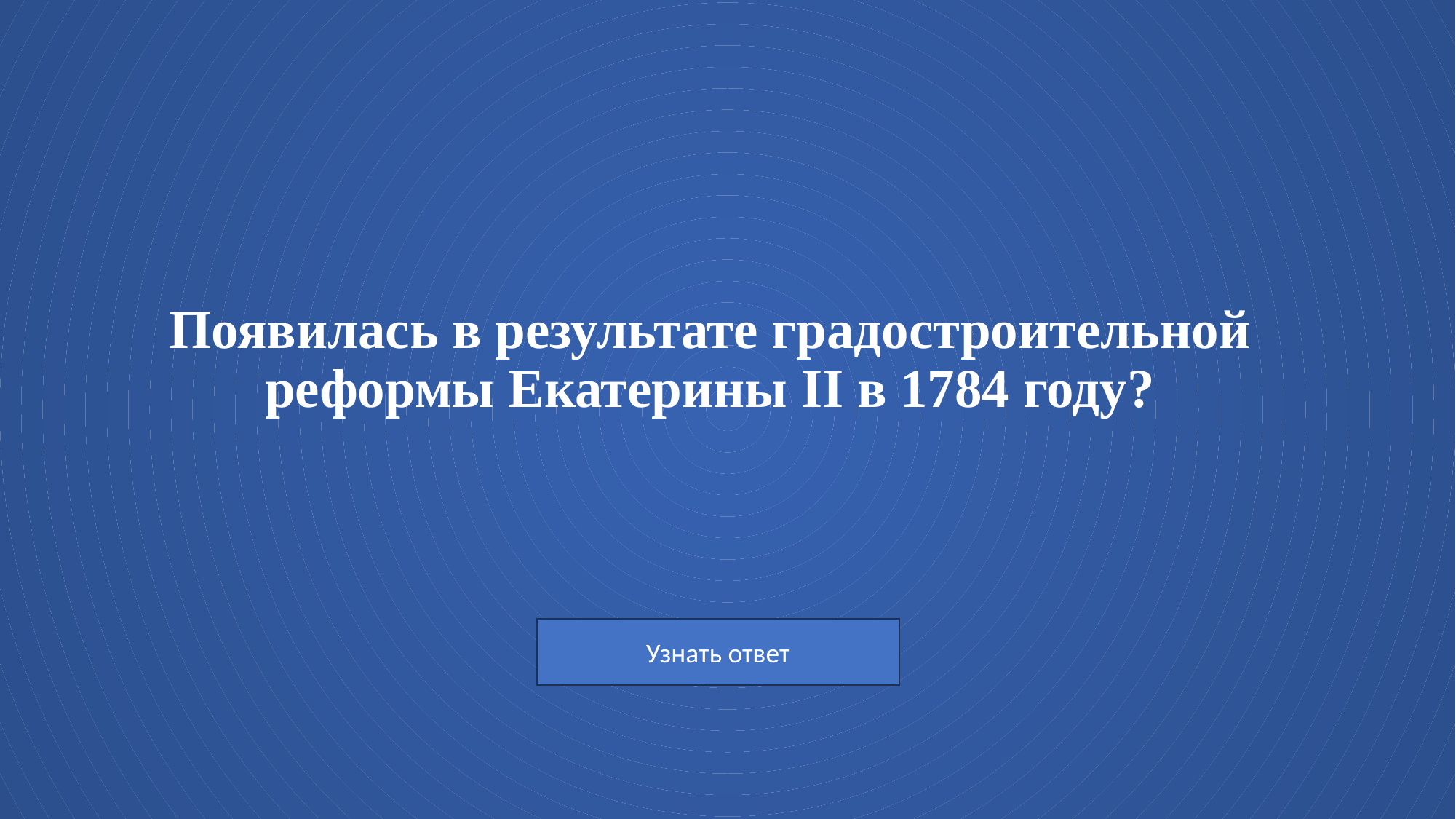

# Появилась в результате градостроительной реформы Екатерины II в 1784 году?